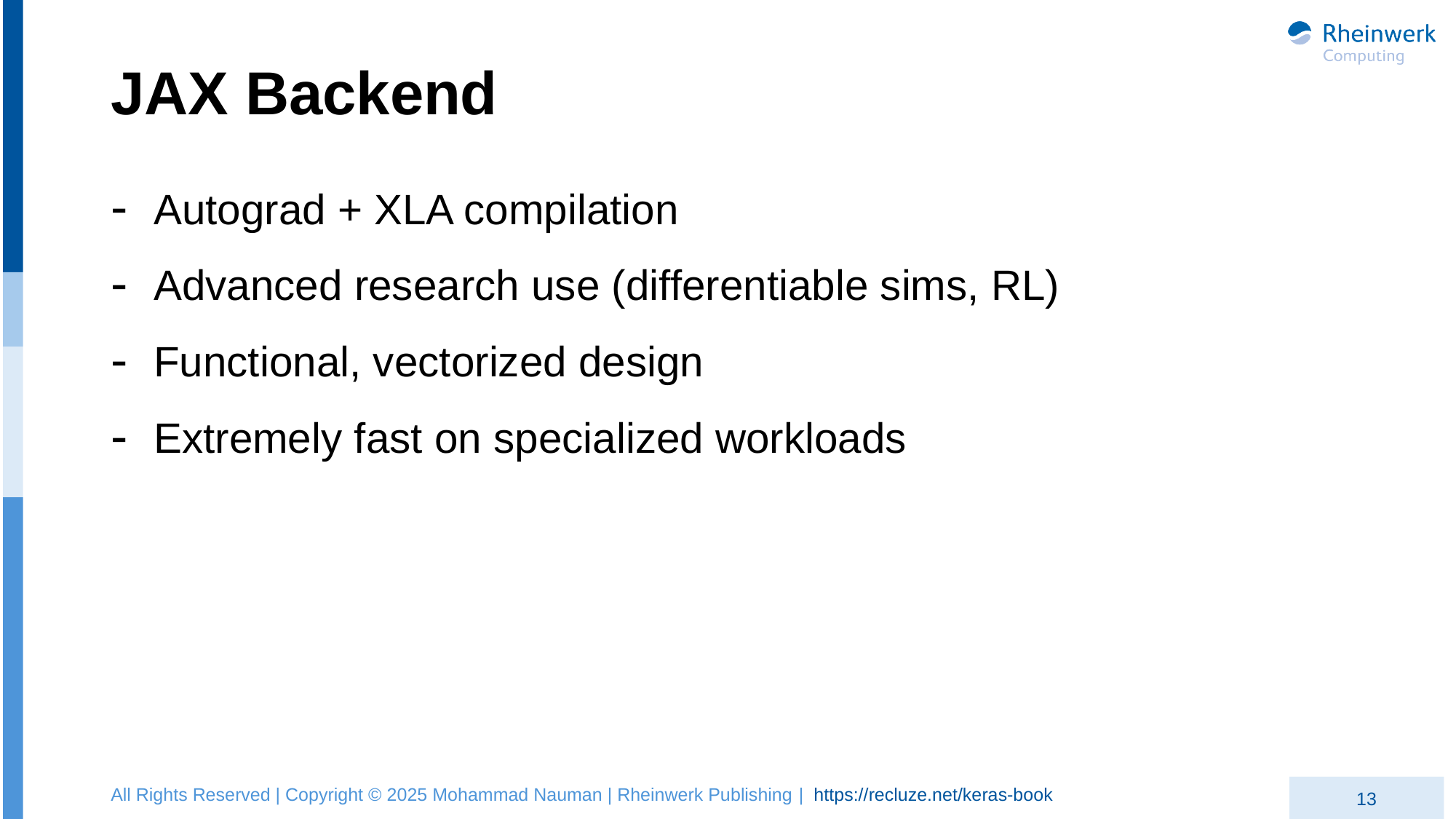

# JAX Backend
Autograd + XLA compilation
Advanced research use (differentiable sims, RL)
Functional, vectorized design
Extremely fast on specialized workloads